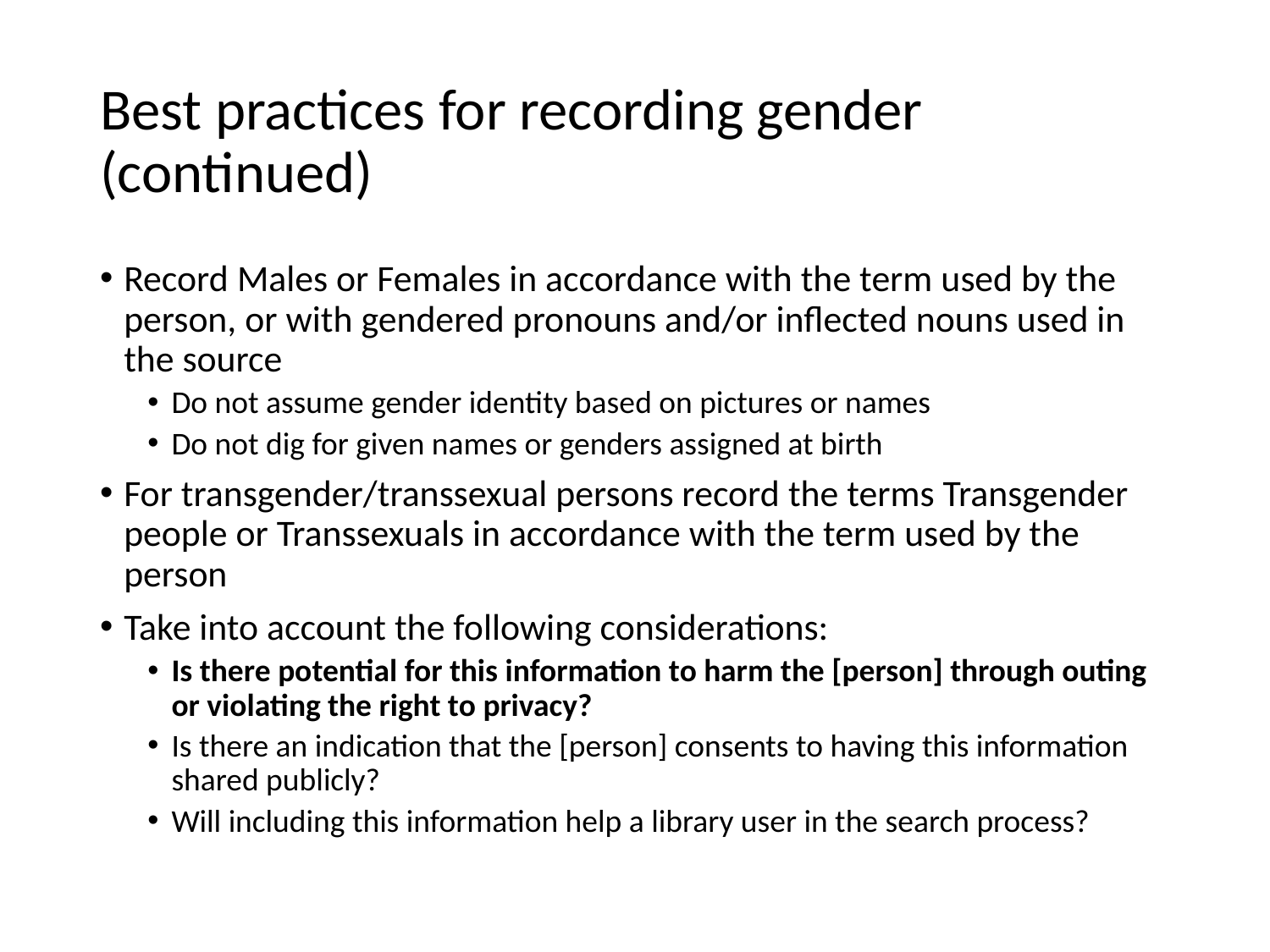

# Best practices for recording gender (continued)
Record Males or Females in accordance with the term used by the person, or with gendered pronouns and/or inflected nouns used in the source
Do not assume gender identity based on pictures or names
Do not dig for given names or genders assigned at birth
For transgender/transsexual persons record the terms Transgender people or Transsexuals in accordance with the term used by the person
Take into account the following considerations:
Is there potential for this information to harm the [person] through outing or violating the right to privacy?
Is there an indication that the [person] consents to having this information shared publicly?
Will including this information help a library user in the search process?